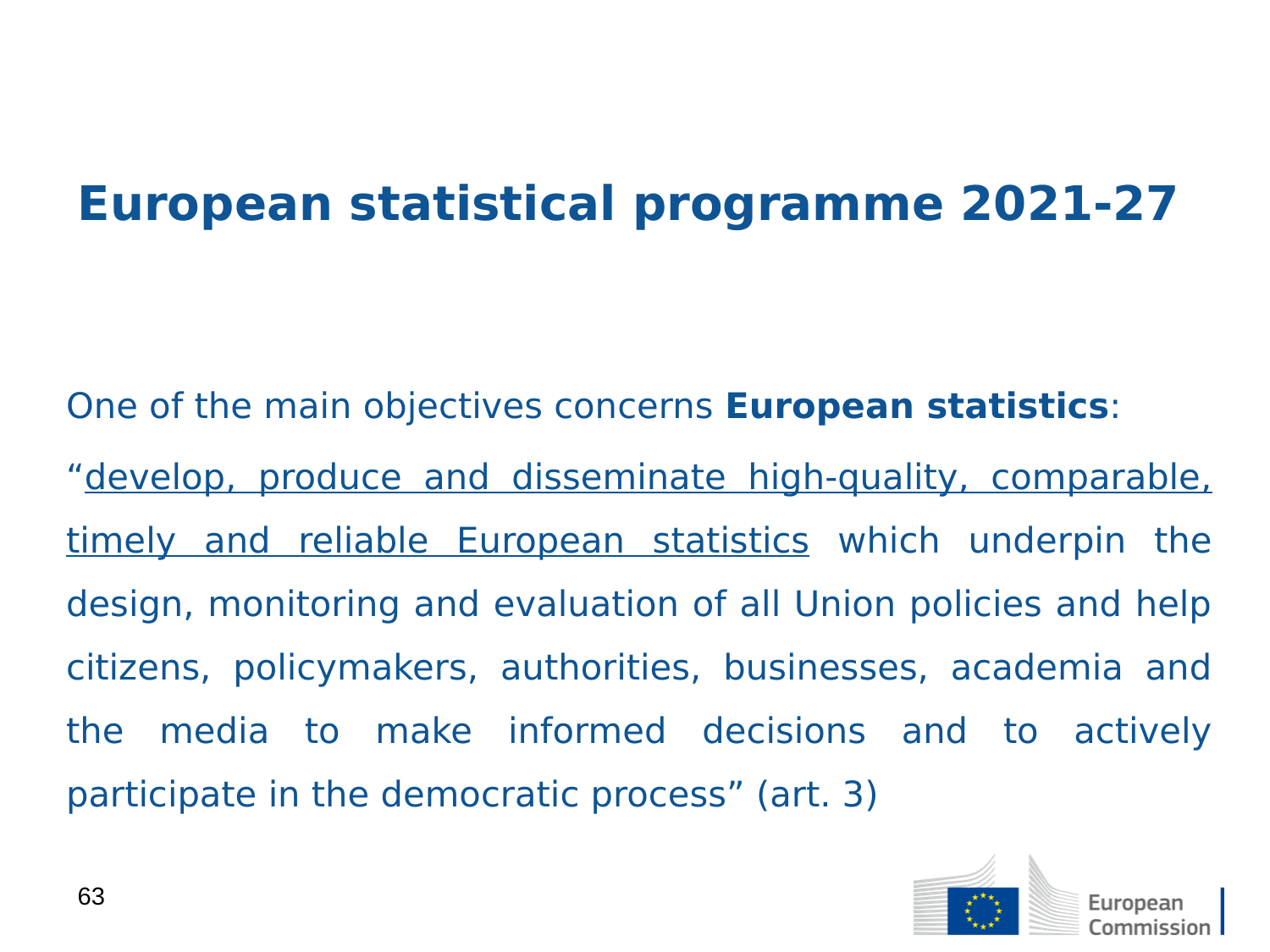

# European statistical programme 2021-27
One of the main objectives concerns European statistics:
“develop, produce and disseminate high-quality, comparable, timely and reliable European statistics which underpin the design, monitoring and evaluation of all Union policies and help citizens, policymakers, authorities, businesses, academia and the media to make informed decisions and to actively participate in the democratic process” (art. 3)

63